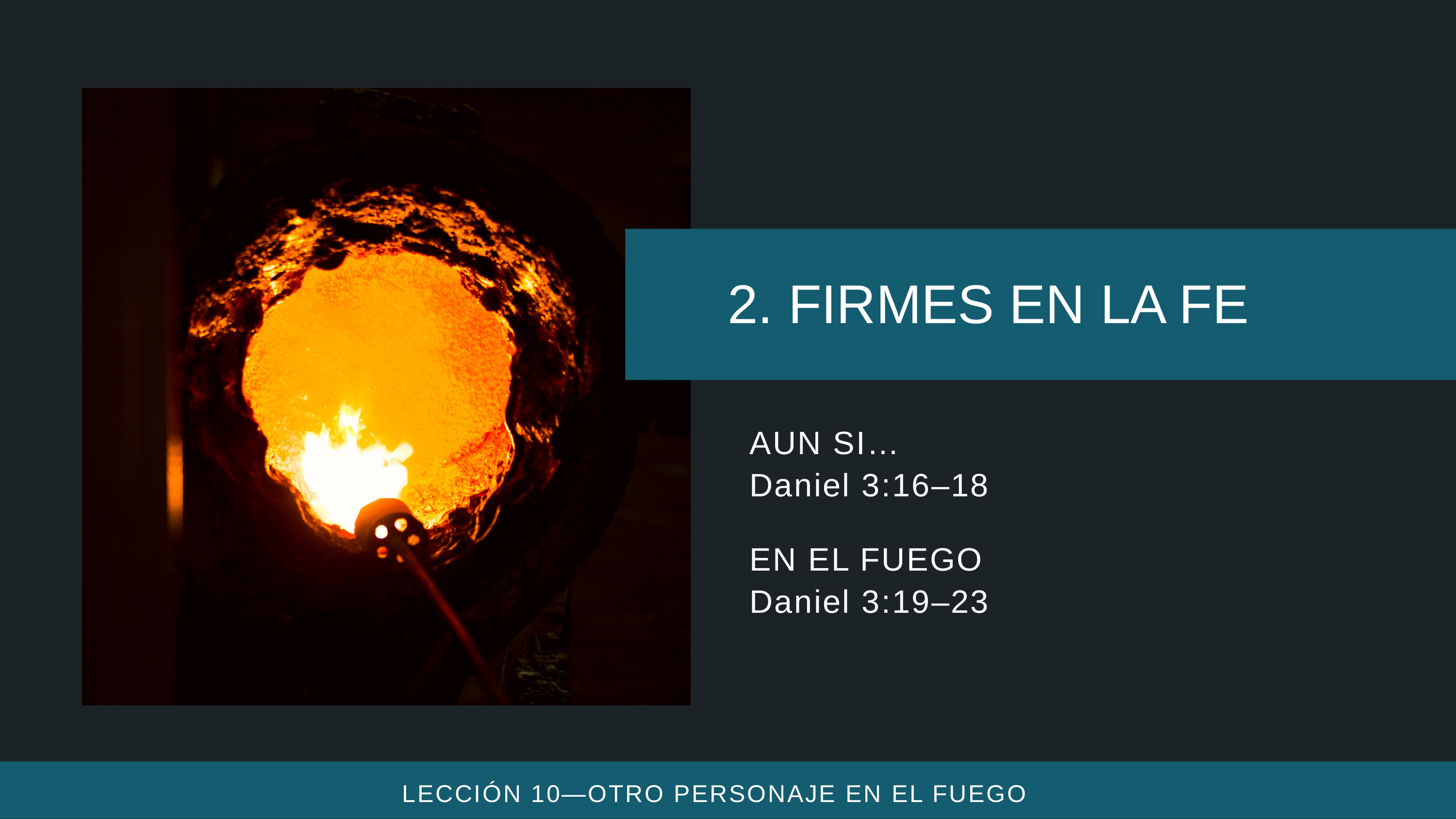

AUN SI…
Daniel 3:16–18
EN EL FUEGO
Daniel 3:19–23